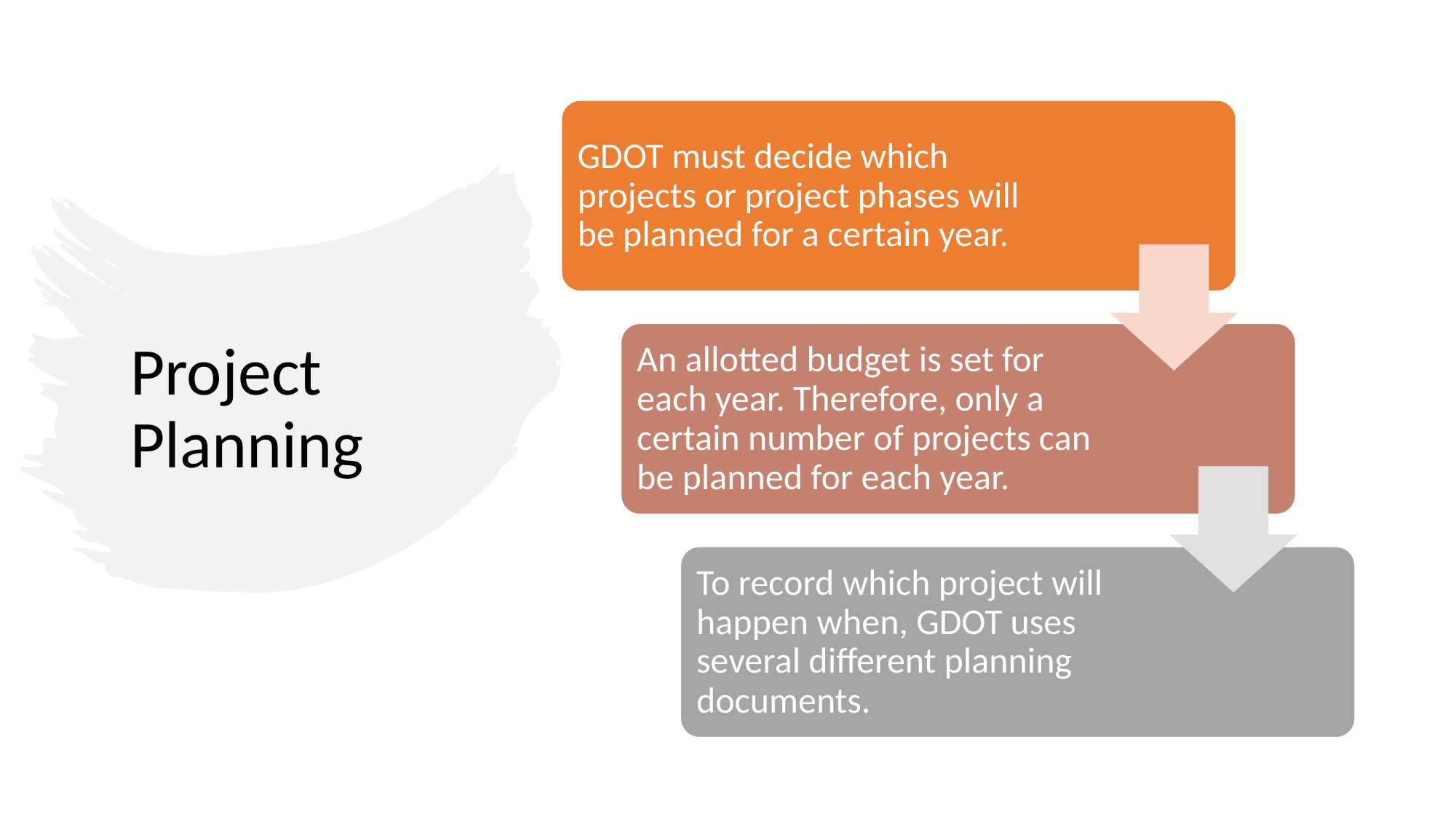

# Project Planning
GDOT must decide which projects or project phases will be planned for a certain year.

An allotted budget is set for each year. Therefore, only a certain number of projects can be planned for each year.

To record which project will happen when, GDOT uses several different planning documents.